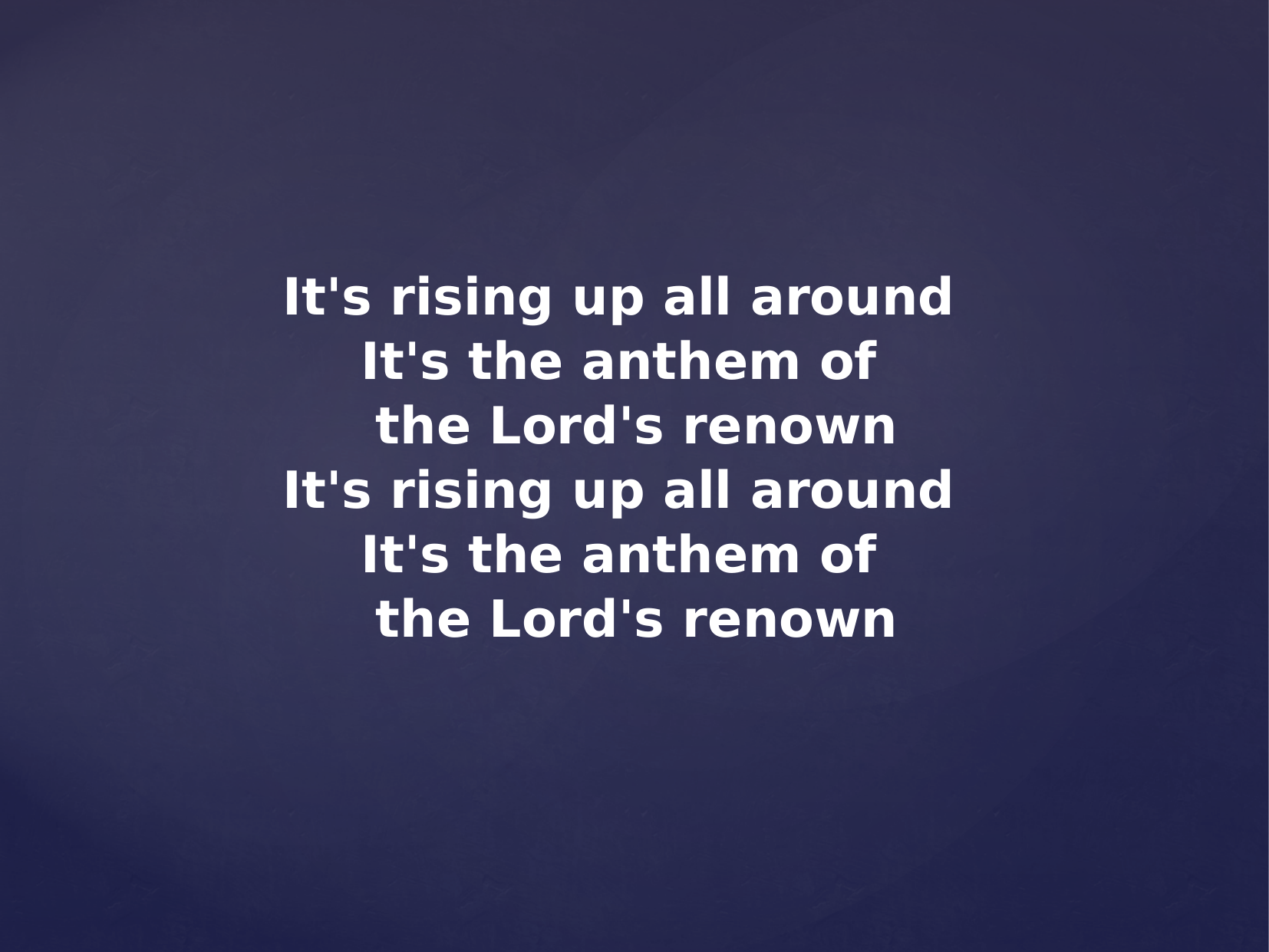

It's rising up all around
It's the anthem of
  the Lord's renown
It's rising up all around
It's the anthem of
  the Lord's renown